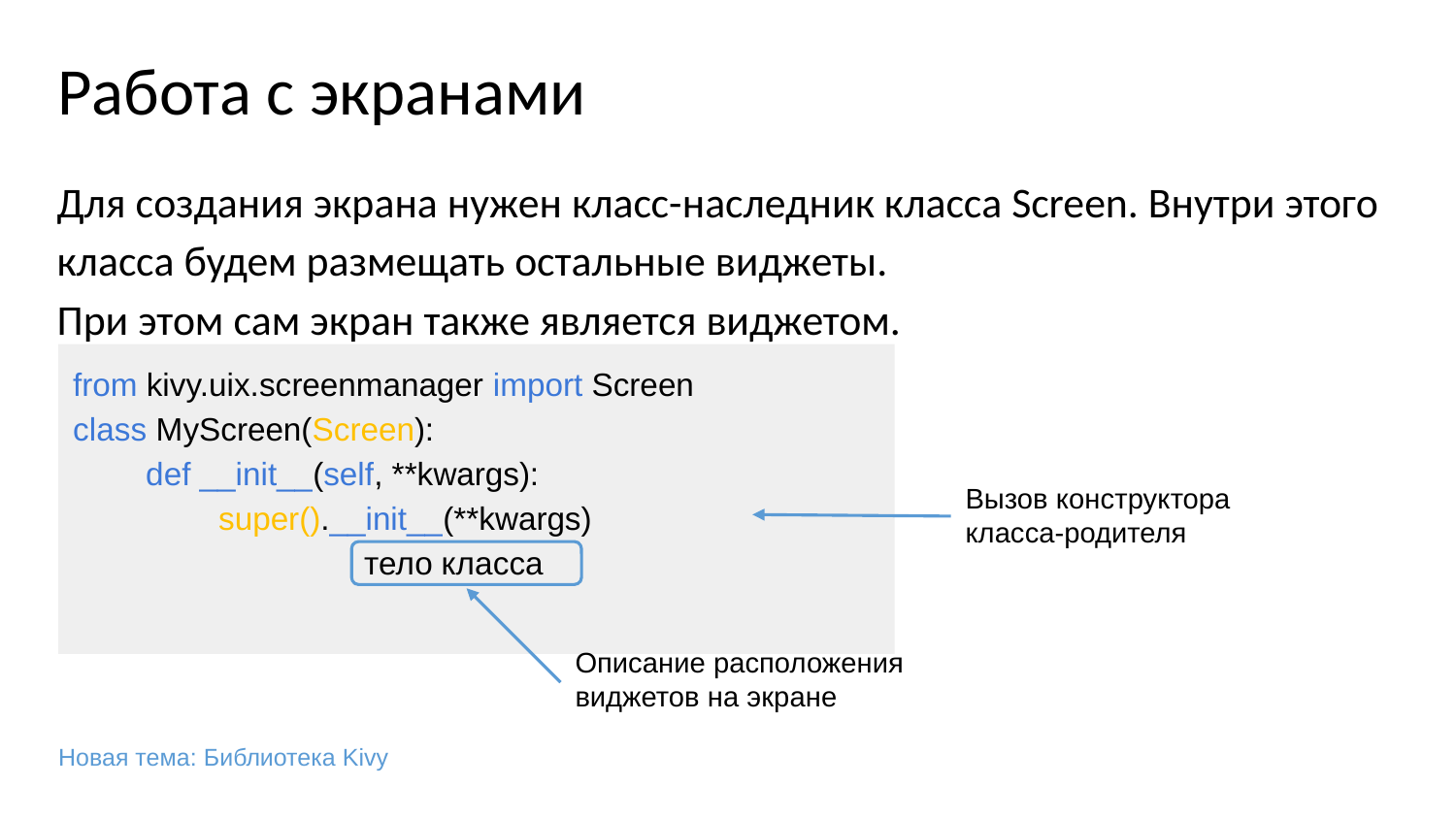

# Работа с экранами
Для создания экрана нужен класс-наследник класса Screen. Внутри этого класса будем размещать остальные виджеты.
При этом сам экран также является виджетом.
from kivy.uix.screenmanager import Screen
class MyScreen(Screen):
def __init__(self, **kwargs):
super().__init__(**kwargs)
		тело класса

Вызов конструктора класса-родителя

Описание расположения виджетов на экране
Новая тема: Библиотека Kivy